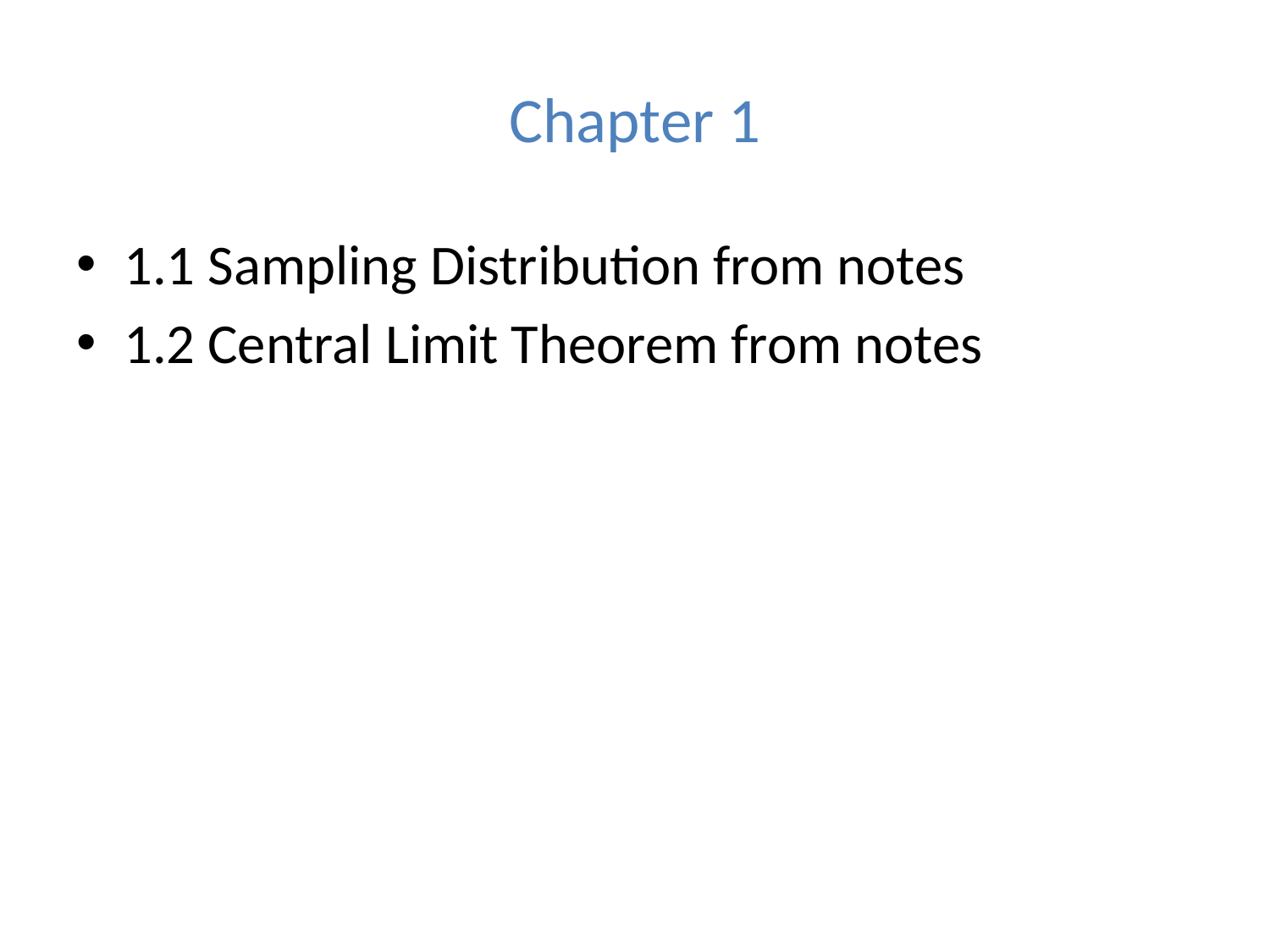

# Chapter 1
1.1 Sampling Distribution from notes
1.2 Central Limit Theorem from notes